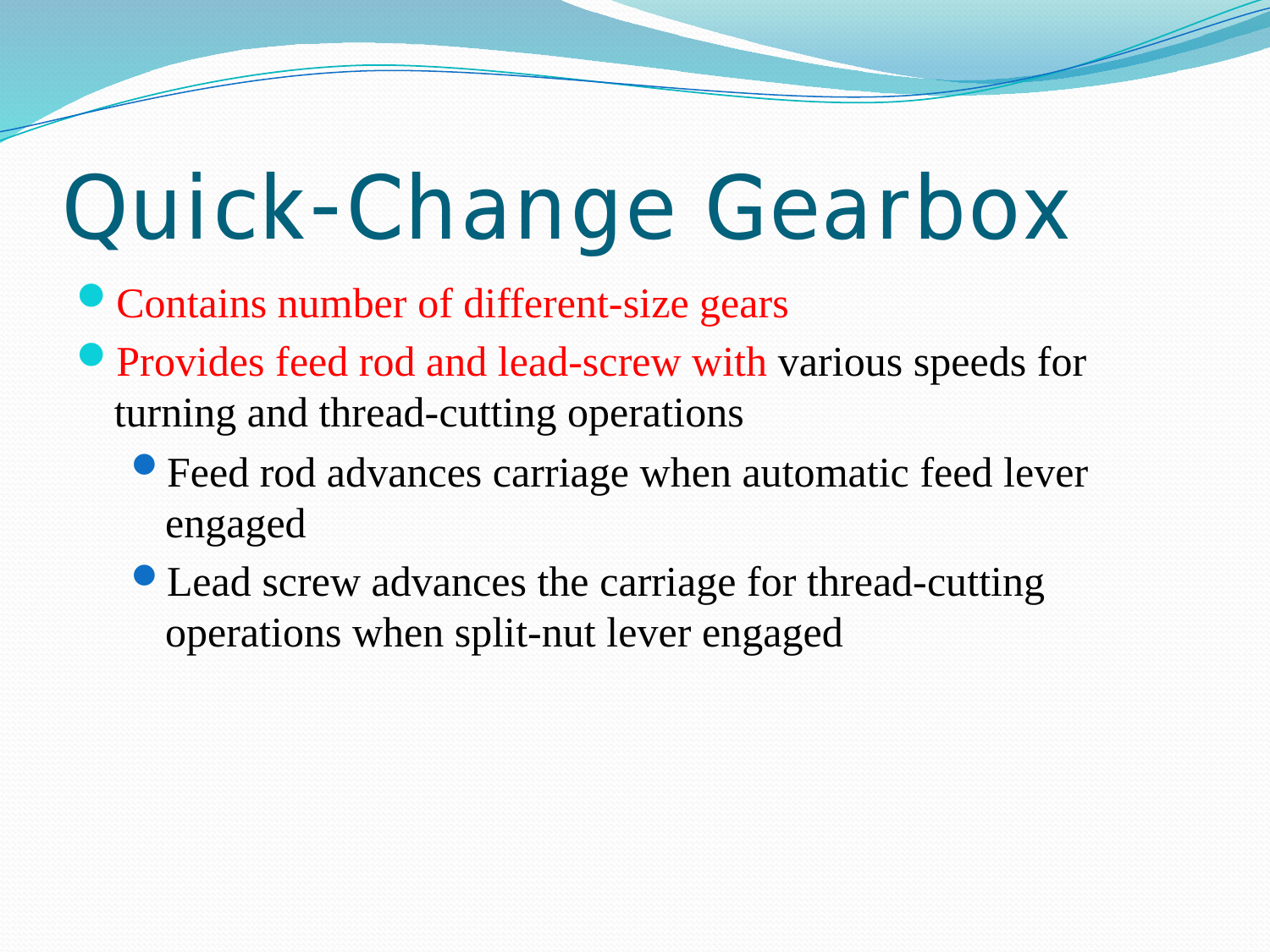

# Quick-Change Gearbox
Contains number of different-size gears
Provides feed rod and lead-screw with various speeds for turning and thread-cutting operations
Feed rod advances carriage when automatic feed lever engaged
Lead screw advances the carriage for thread-cutting operations when split-nut lever engaged